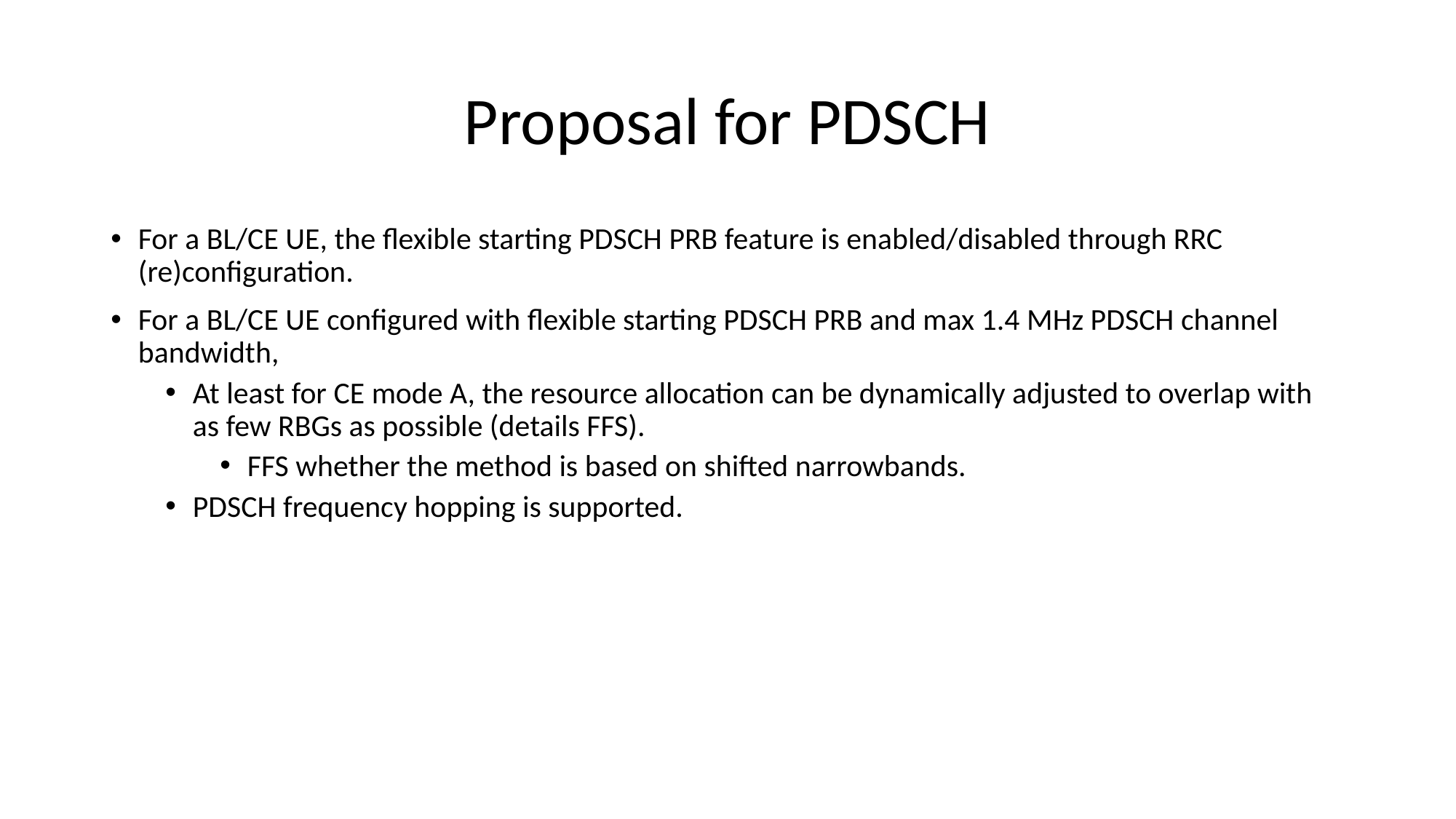

# Proposal for PDSCH
For a BL/CE UE, the flexible starting PDSCH PRB feature is enabled/disabled through RRC (re)configuration.
For a BL/CE UE configured with flexible starting PDSCH PRB and max 1.4 MHz PDSCH channel bandwidth,
At least for CE mode A, the resource allocation can be dynamically adjusted to overlap with as few RBGs as possible (details FFS).
FFS whether the method is based on shifted narrowbands.
PDSCH frequency hopping is supported.